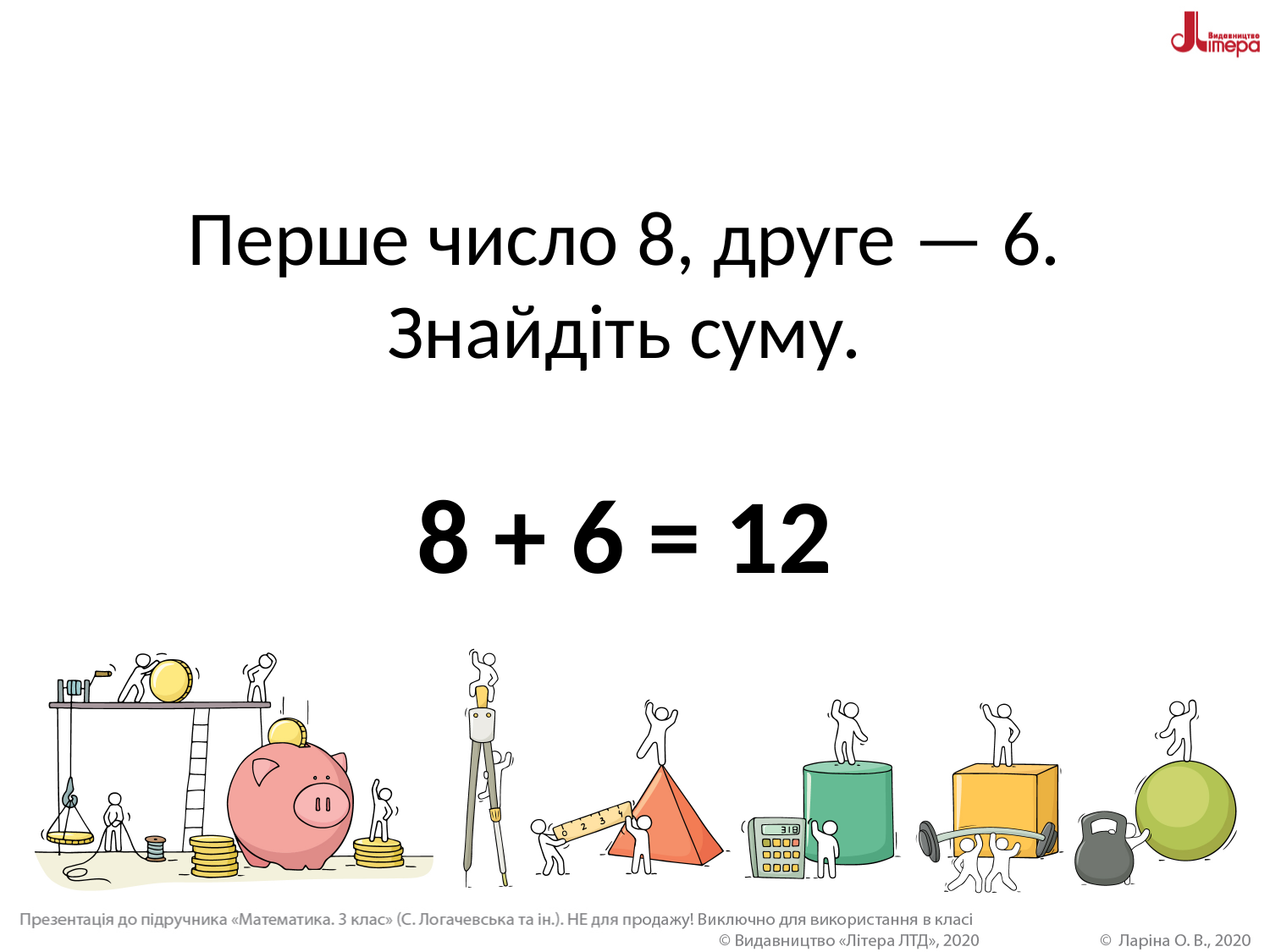

# Перше число 8, друге — 6. Знайдіть суму. 8 + 6 = 12